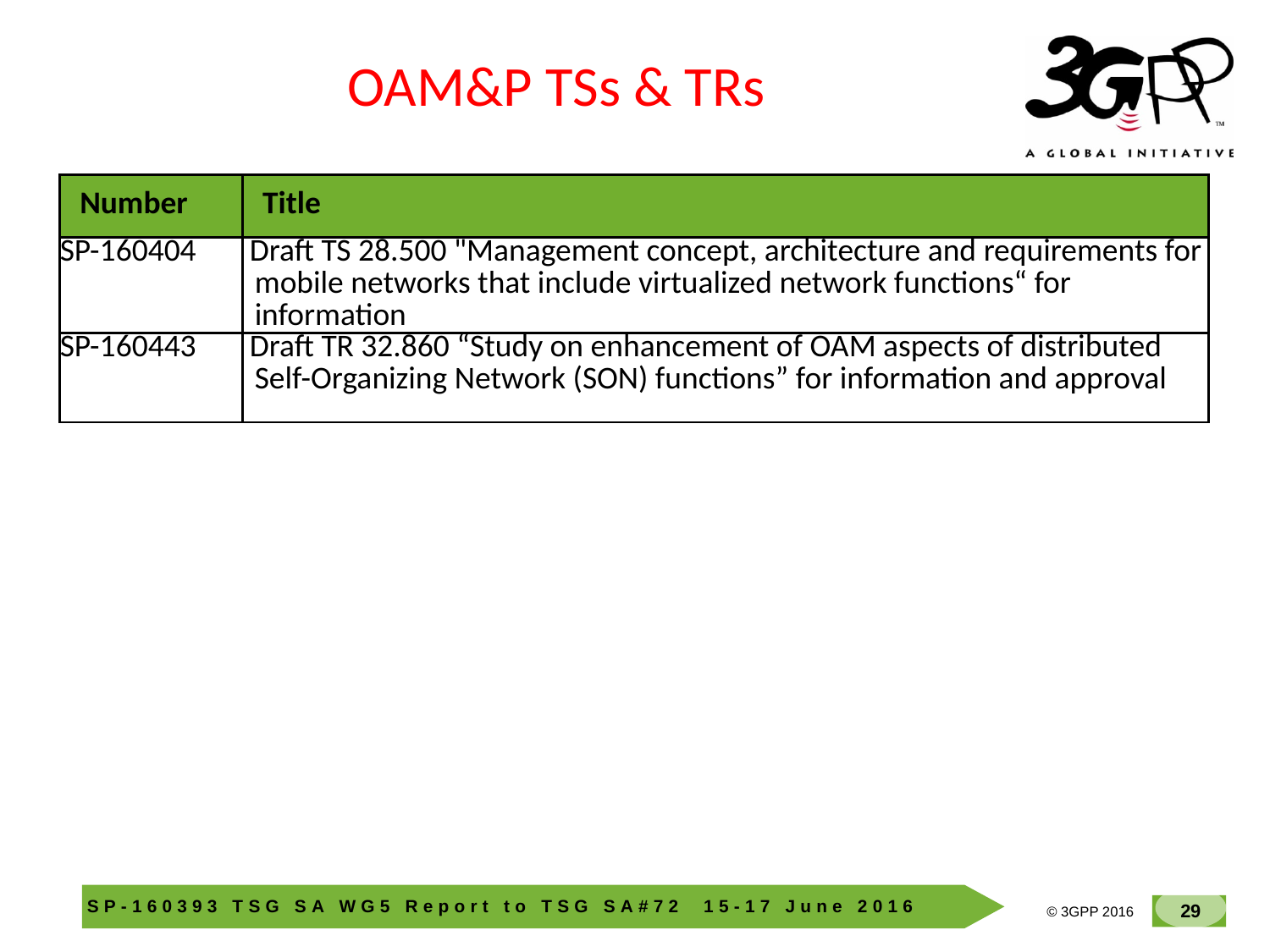

OAM&P TSs & TRs
| Number | Title |
| --- | --- |
| SP-160404 | Draft TS 28.500 "Management concept, architecture and requirements for mobile networks that include virtualized network functions“ for information |
| SP-160443 | Draft TR 32.860 “Study on enhancement of OAM aspects of distributed Self-Organizing Network (SON) functions” for information and approval |